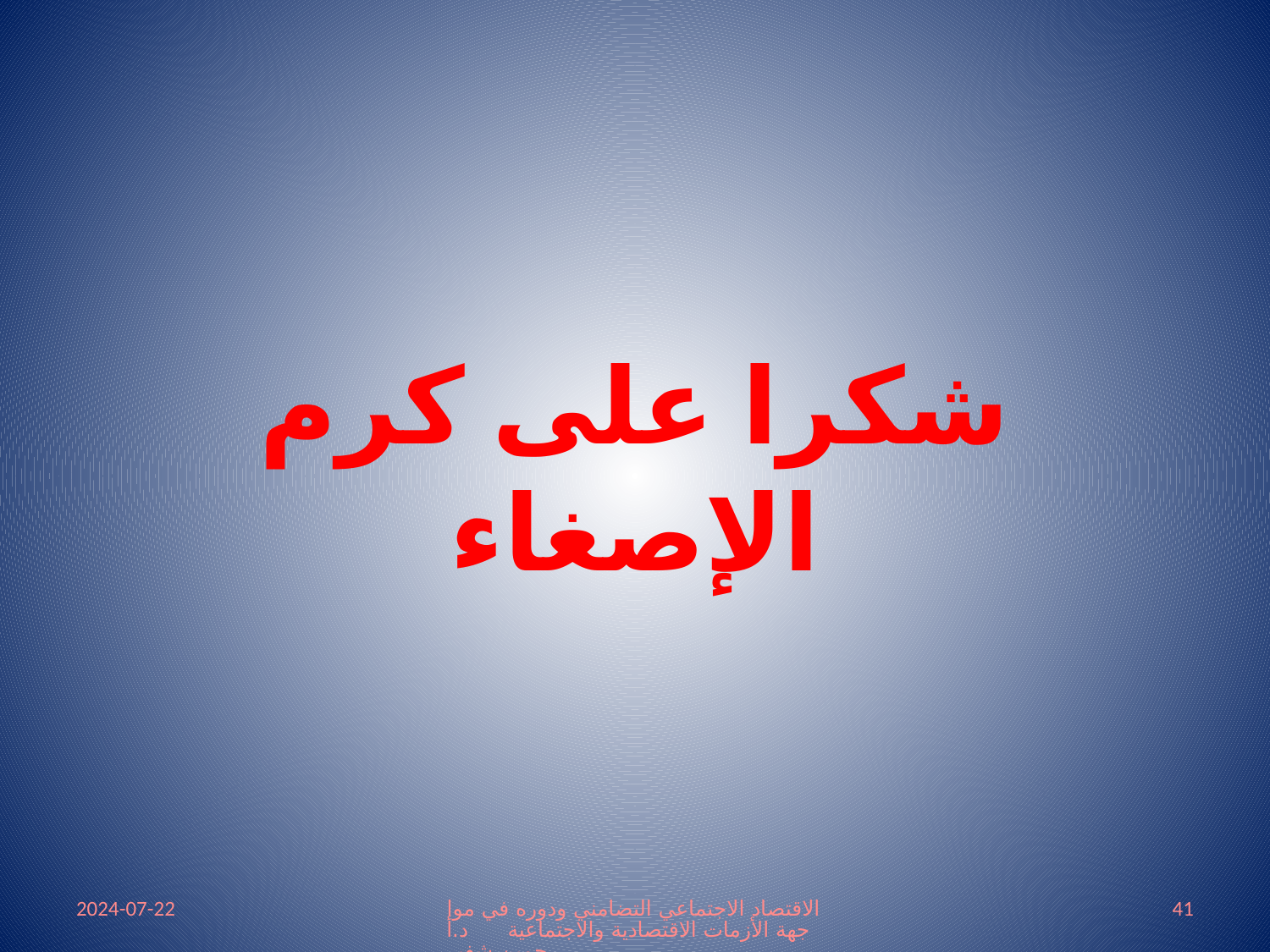

شكرا على كرم الإصغاء
2024-07-22
الاقتصاد الاجتماعي التضامني ودوره في مواجهة الأزمات الاقتصادية والاجتماعية      د.أحمين شفير
41